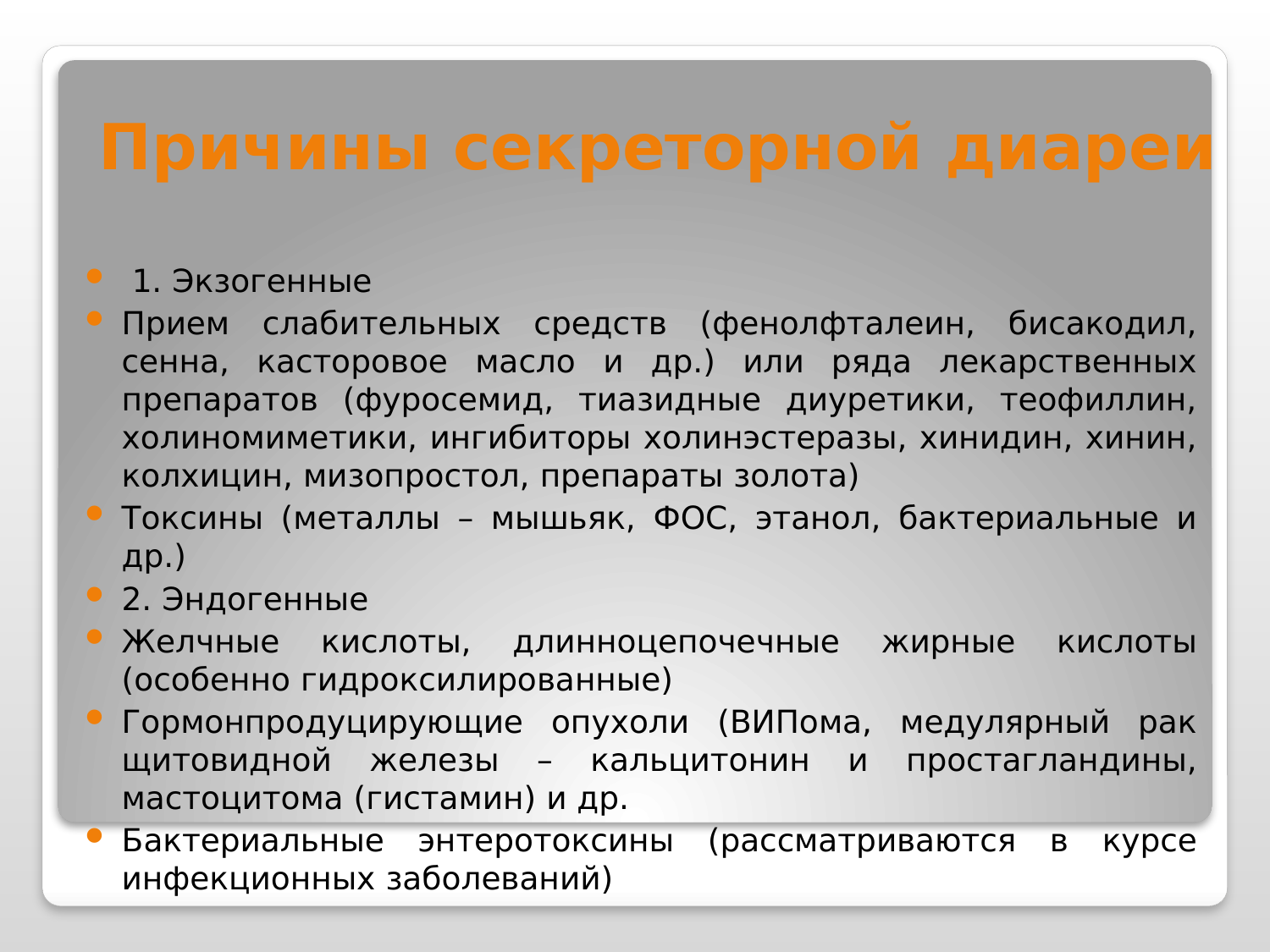

# Причины секреторной диареи
 1. Экзогенные
Прием слабительных средств (фенолфталеин, бисакодил, сенна, касторовое масло и др.) или ряда лекарственных препаратов (фуросемид, тиазидные диуретики, теофиллин, холиномиметики, ингибиторы холинэстеразы, хинидин, хинин, колхицин, мизопростол, препараты золота)
Токсины (металлы – мышьяк, ФОС, этанол, бактериальные и др.)
2. Эндогенные
Желчные кислоты, длинноцепочечные жирные кислоты (особенно гидроксилированные)
Гормонпродуцирующие опухоли (ВИПома, медулярный рак щитовидной железы – кальцитонин и простагландины, мастоцитома (гистамин) и др.
Бактериальные энтеротоксины (рассматриваются в курсе инфекционных заболеваний)